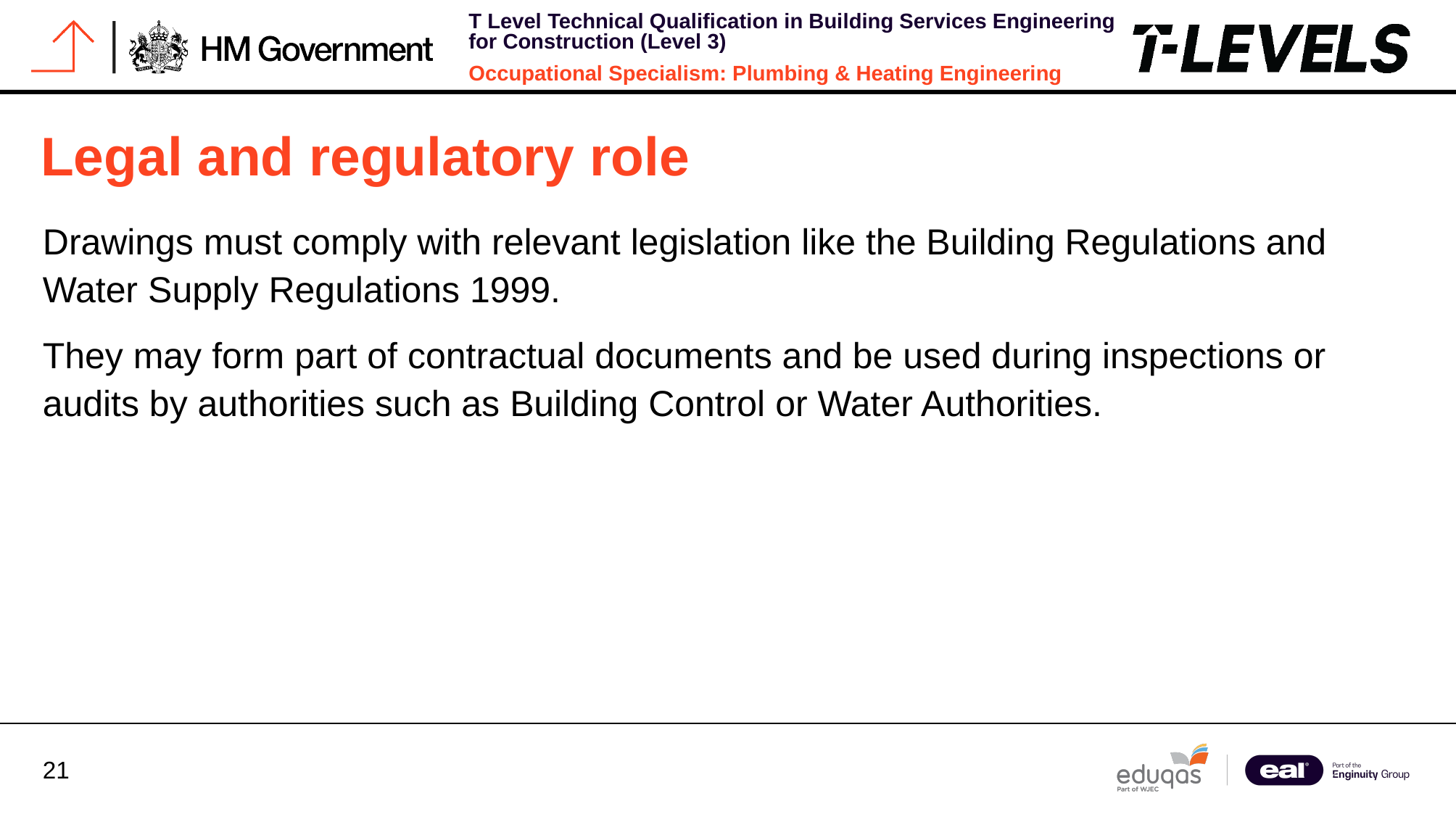

# Legal and regulatory role
Drawings must comply with relevant legislation like the Building Regulations and Water Supply Regulations 1999.
They may form part of contractual documents and be used during inspections or audits by authorities such as Building Control or Water Authorities.